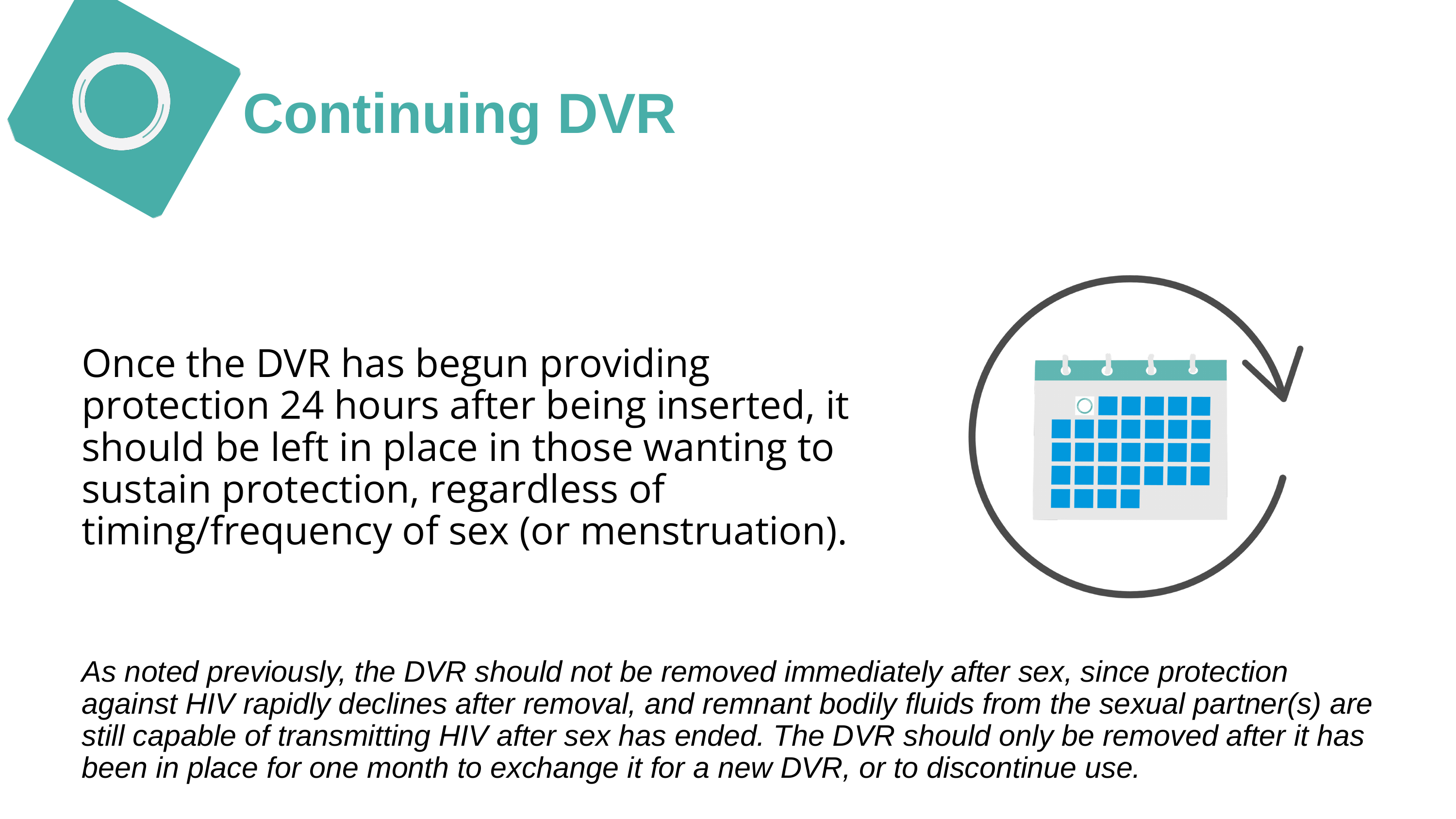

Continuing DVR

Once the DVR has begun providing protection 24 hours after being inserted, it should be left in place in those wanting to sustain protection, regardless of timing/frequency of sex (or menstruation).
As noted previously, the DVR should not be removed immediately after sex, since protection against HIV rapidly declines after removal, and remnant bodily fluids from the sexual partner(s) are still capable of transmitting HIV after sex has ended. The DVR should only be removed after it has been in place for one month to exchange it for a new DVR, or to discontinue use.